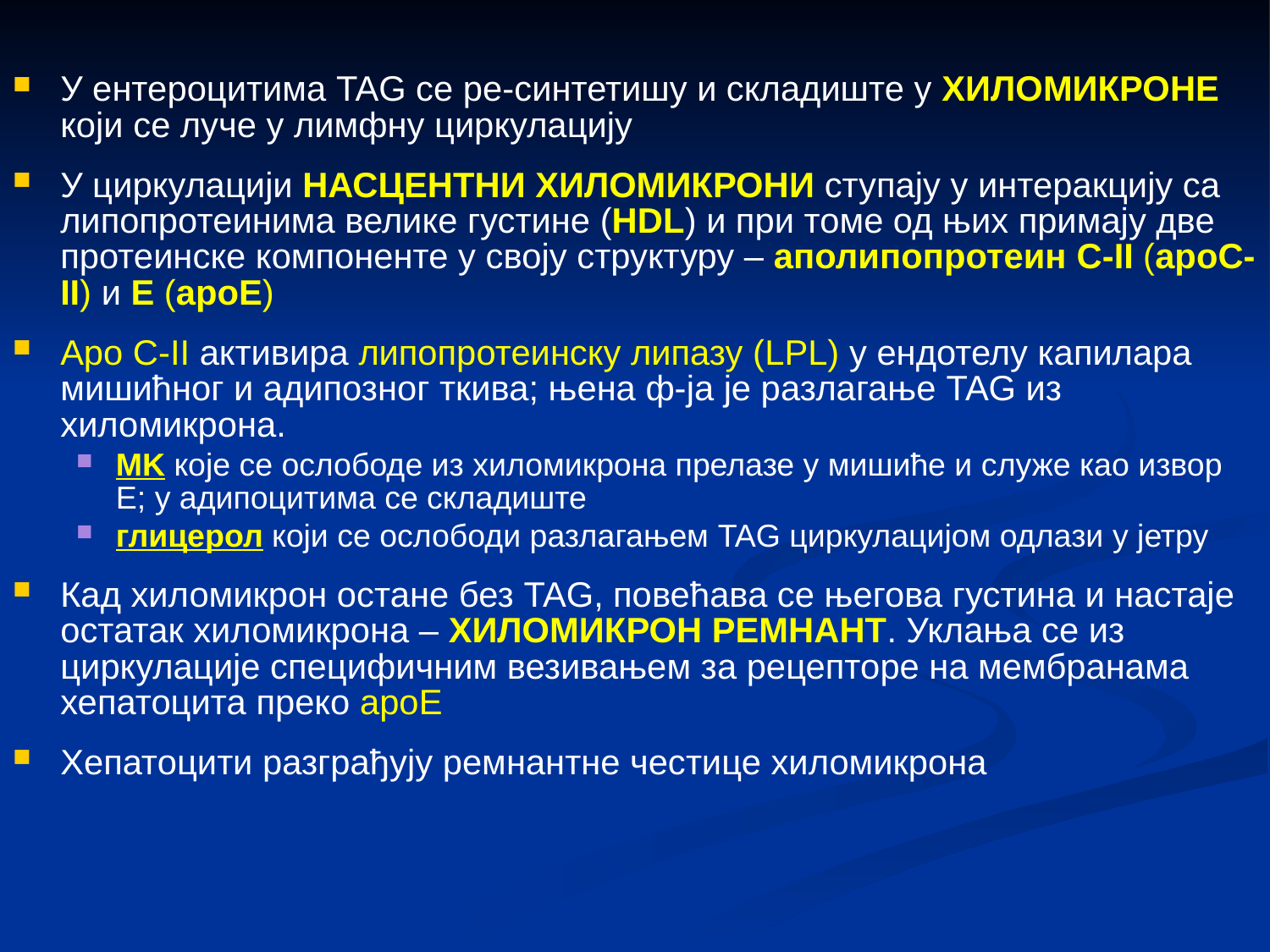

У ентероцитима TAG се ре-синтетишу и складиште у ХИЛОМИКРОНЕ који се луче у лимфну циркулацију

У циркулацији НАСЦЕНТНИ ХИЛОМИКРОНИ ступају у интеракцију са липопротеинима велике густине (HDL) и при томе од њих примају две протеинске компоненте у своју структуру – аполипопротеин C-II (apoC-II) и E (apoE)

Аpo C-II активира липопротеинску липазу (LPL) у ендотелу капилара мишићног и адипозног ткива; њена ф-ја је разлагање TAG из хиломикрона.
MK које се ослободе из хиломикрона прелазе у мишиће и служе као извор Е; у адипоцитима се складиште
глицерол који се ослободи разлагањем TAG циркулацијом одлази у јетру

Кад хиломикрон остане без TAG, повећава се његова густина и настаје остатак хиломикрона – ХИЛОМИКРОН РЕМНАНТ. Уклања се из циркулације специфичним везивањем за рецепторе на мембранама хепатоцита преко apoE

Хепатоцити разграђују ремнантне честице хиломикрона